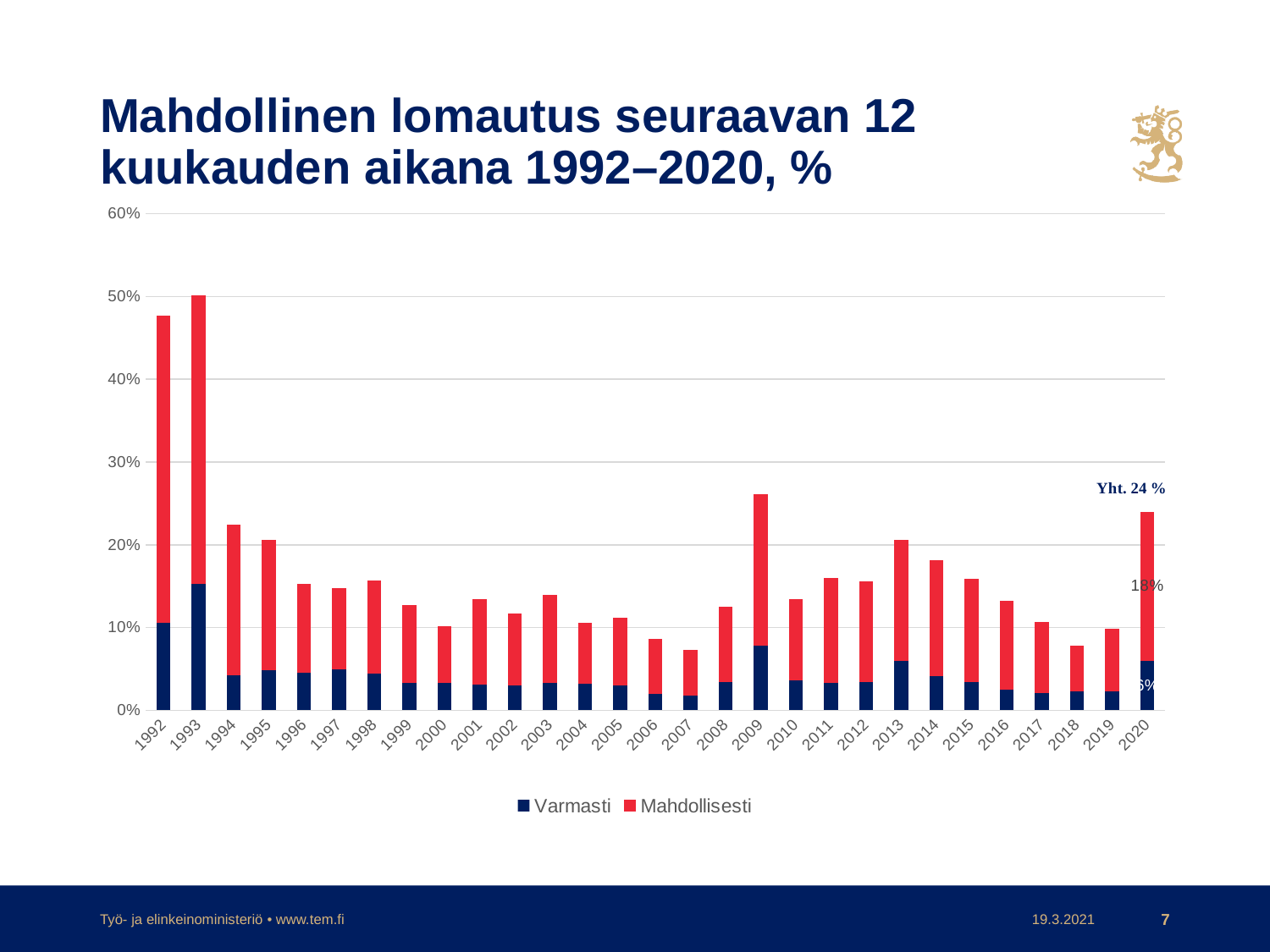

# Mahdollinen lomautus seuraavan 12 kuukauden aikana 1992–2020, %

### Chart

| Category | Varmasti | Mahdollisesti |
|---|---|---|
| 1992 | 0.10565110565110565 | 0.37100737100737097 |
| 1993 | 0.1526861451460886 | 0.34872761545711595 |
| 1994 | 0.04220183486238532 | 0.18256880733944952 |
| 1995 | 0.04870466321243523 | 0.15751295336787566 |
| 1996 | 0.045078196872125116 | 0.10763569457221711 |
| 1997 | 0.04902867715078631 | 0.09898242368177615 |
| 1998 | 0.04393673110720562 | 0.11247803163444639 |
| 1999 | 0.03294573643410853 | 0.0939922480620155 |
| 2000 | 0.03345724907063197 | 0.06784386617100371 |
| 2001 | 0.03154305200341006 | 0.10315430520034101 |
| 2002 | 0.03005008347245409 | 0.08681135225375627 |
| 2003 | 0.03312990409764603 | 0.10636442894507411 |
| 2004 | 0.03214285714285714 | 0.07321428571428572 |
| 2005 | 0.02999143101970865 | 0.08226221079691516 |
| 2006 | 0.020151133501259445 | 0.06633081444164568 |
| 2007 | 0.01790830945558739 | 0.05515759312320917 |
| 2008 | 0.034453057708871665 | 0.09043927648578812 |
| 2009 | 0.07806324110671936 | 0.18280632411067196 |
| 2010 | 0.03641732283464567 | 0.0984251968503937 |
| 2011 | 0.03316326530612245 | 0.12670068027210885 |
| 2012 | 0.03362474781439139 | 0.12239408204438468 |
| 2013 | 0.05931198102016608 | 0.14709371293001186 |
| 2014 | 0.04129263913824058 | 0.1400359066427289 |
| 2015 | 0.03415783274440518 | 0.1248527679623086 |
| 2016 | 0.025268477574226154 | 0.10739102969046116 |
| 2017 | 0.020643594414086218 | 0.08561020036429873 |
| 2018 | 0.022388059701492536 | 0.055970149253731345 |
| 2019 | 0.023240371845949535 | 0.07569721115537849 |
| 2020 | 0.06 | 0.18 |
Työ- ja elinkeinoministeriö • www.tem.fi
19.3.2021
7